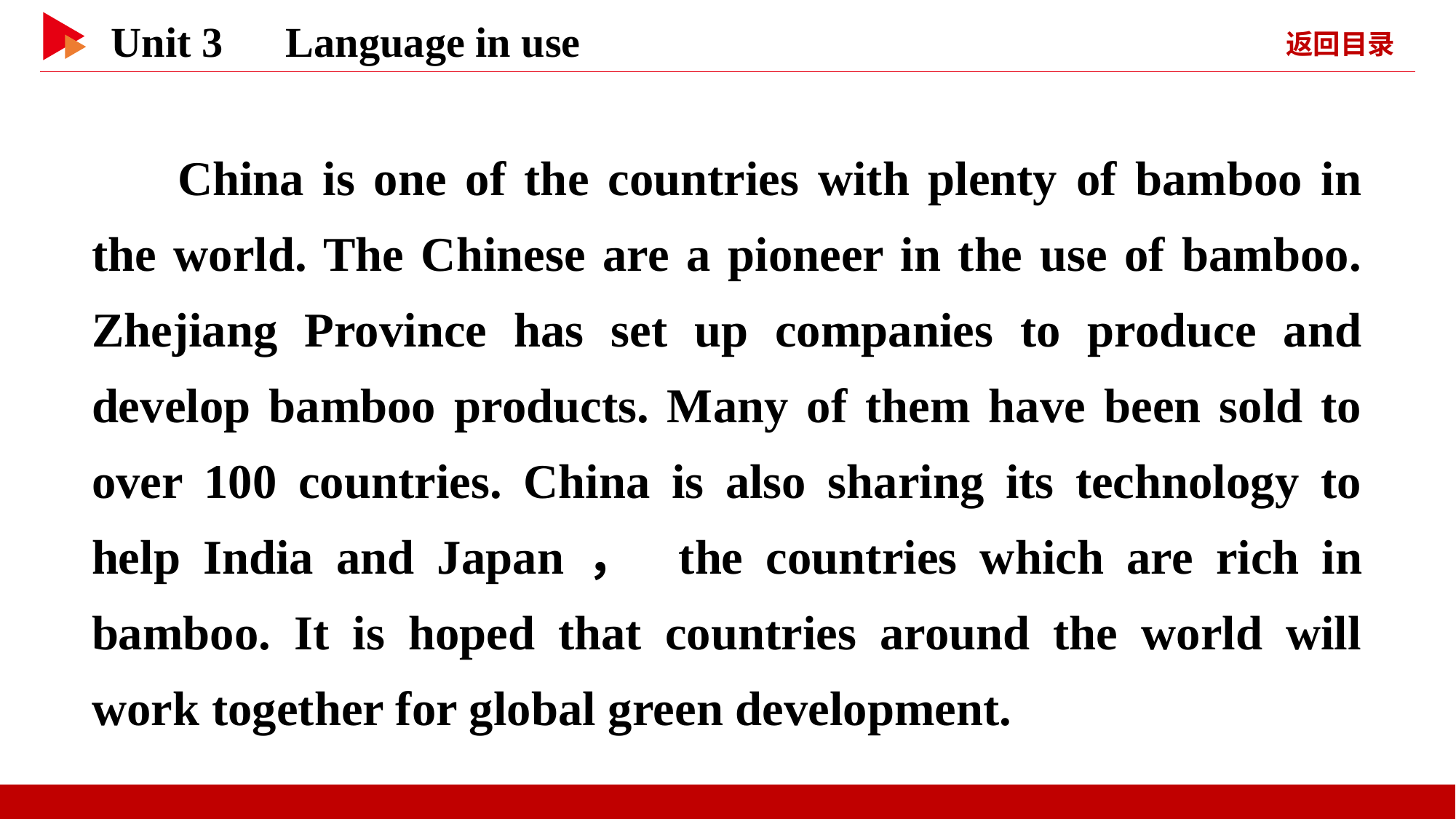

China is one of the countries with plenty of bamboo in the world. The Chinese are a pioneer in the use of bamboo. Zhejiang Province has set up companies to produce and develop bamboo products. Many of them have been sold to over 100 countries. China is also sharing its technology to help India and Japan， the countries which are rich in bamboo. It is hoped that countries around the world will work together for global green development.